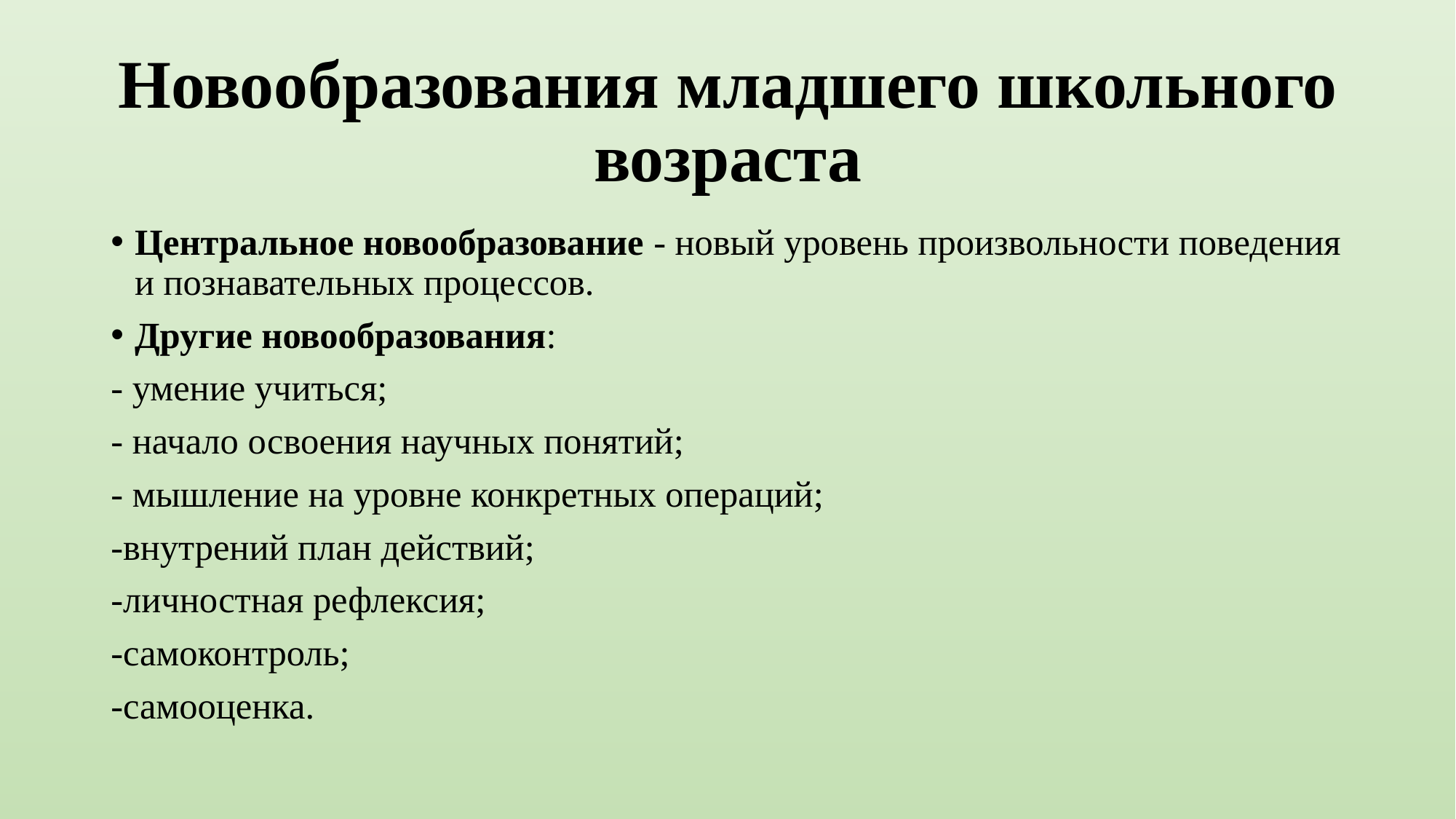

# Новообразования младшего школьного возраста
Центральное новообразование - новый уровень произвольности поведения и познавательных процессов.
Другие новообразования:
- умение учиться;
- начало освоения научных понятий;
- мышление на уровне конкретных операций;
-внутрений план действий;
-личностная рефлексия;
-самоконтроль;
-самооценка.